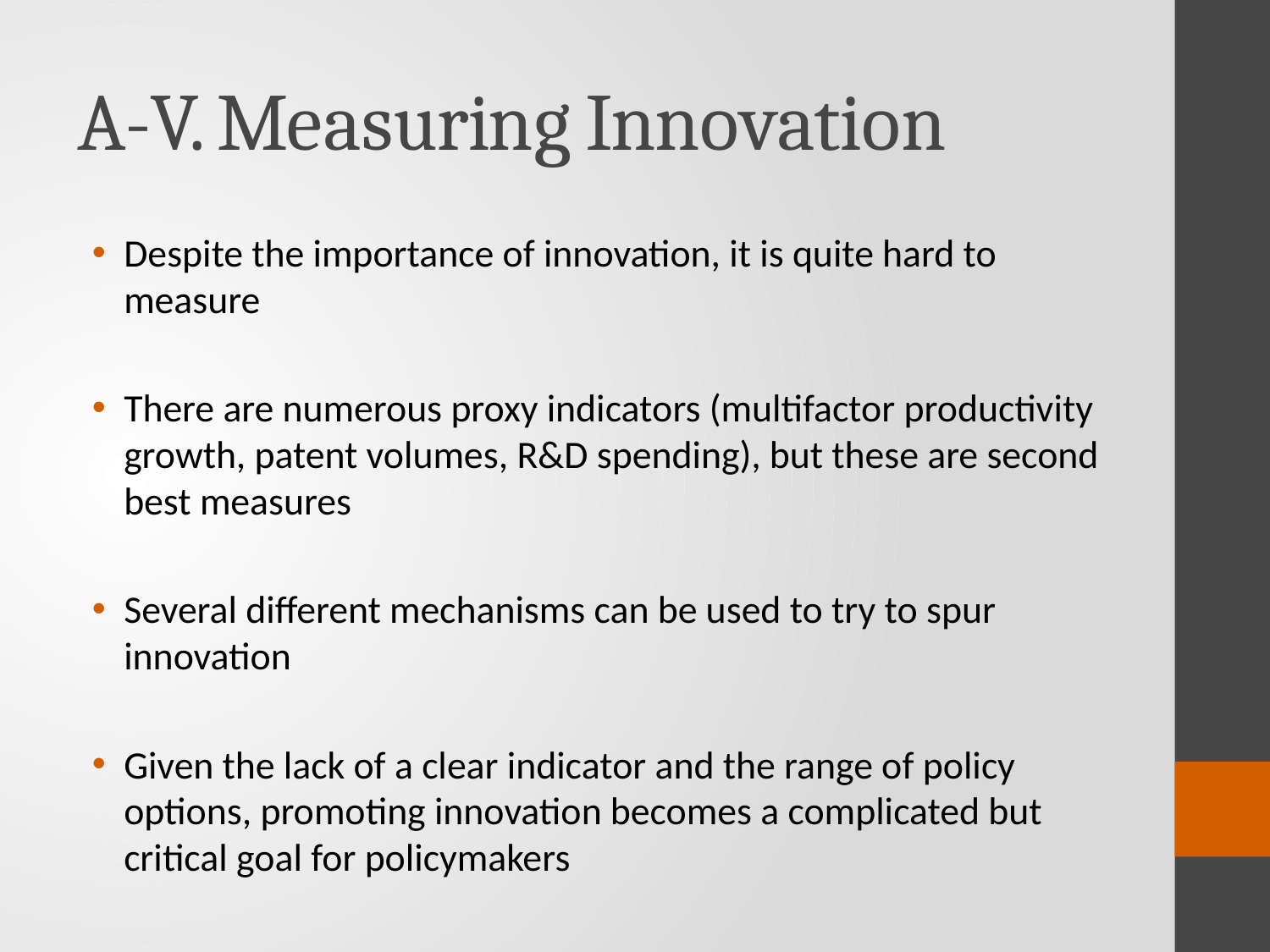

# A-V. Measuring Innovation
Despite the importance of innovation, it is quite hard to measure

There are numerous proxy indicators (multifactor productivity growth, patent volumes, R&D spending), but these are second best measures

Several different mechanisms can be used to try to spur innovation

Given the lack of a clear indicator and the range of policy options, promoting innovation becomes a complicated but critical goal for policymakers